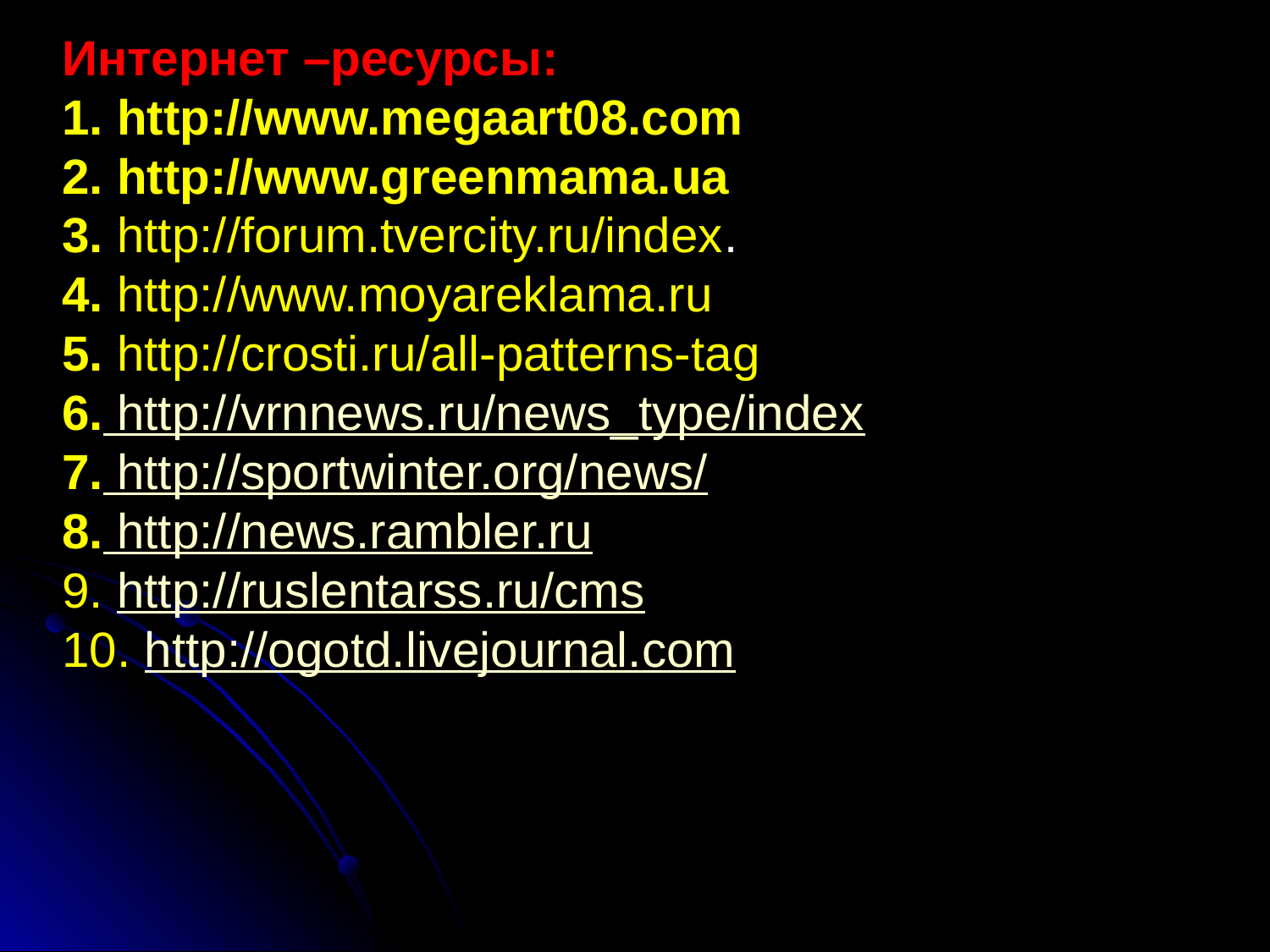

Интернет –ресурсы:
1. http://www.megaart08.com
2. http://www.greenmama.ua
3. http://forum.tvercity.ru/index.
4. http://www.moyareklama.ru
5. http://crosti.ru/all-patterns-tag
6. http://vrnnews.ru/news_type/index
7. http://sportwinter.org/news/
8. http://news.rambler.ru
9. http://ruslentarss.ru/cms
10. http://ogotd.livejournal.com